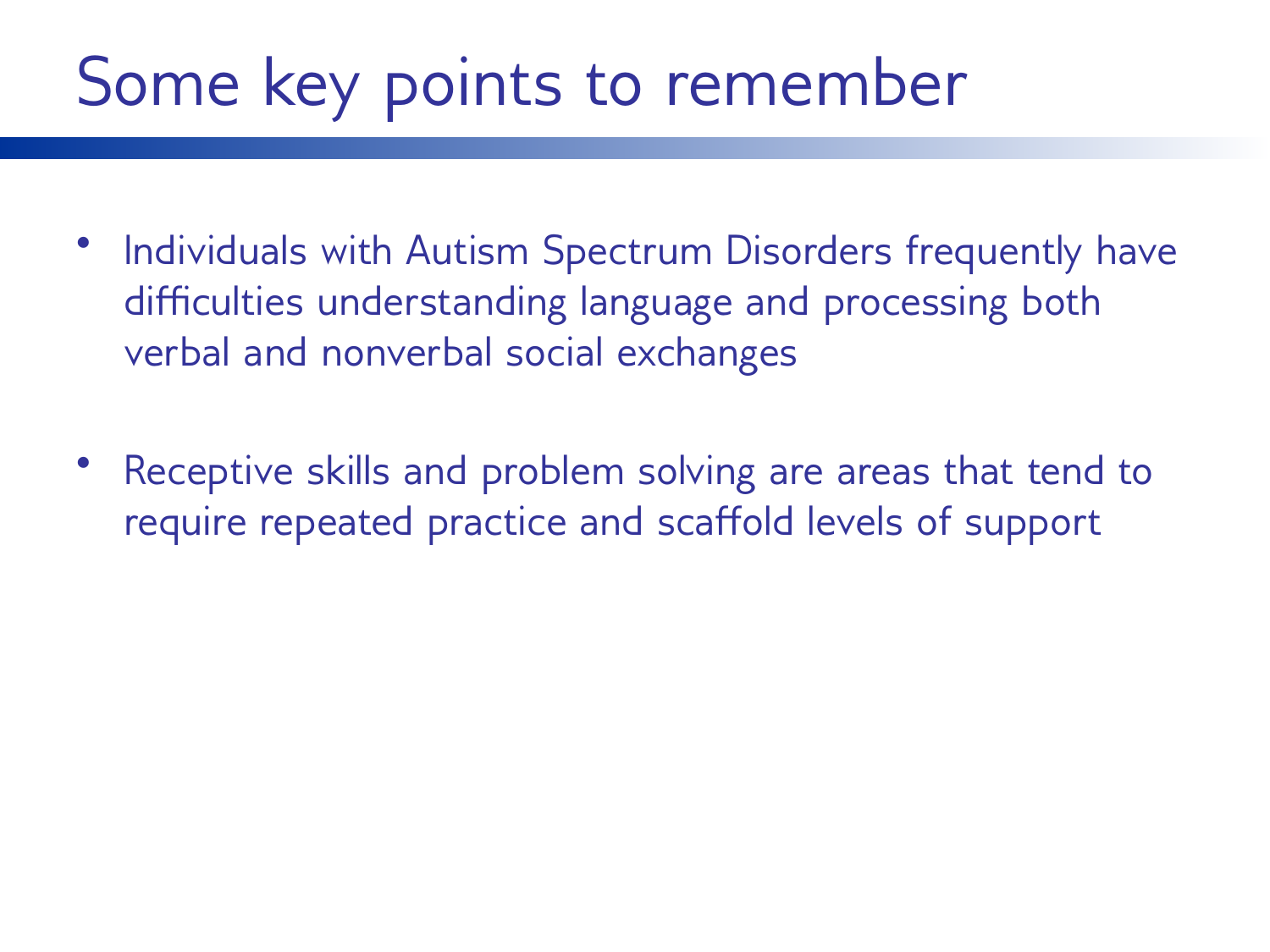

# Some key points to remember

Individuals with Autism Spectrum Disorders frequently have difficulties understanding language and processing both verbal and nonverbal social exchanges

Receptive skills and problem solving are areas that tend to require repeated practice and scaffold levels of support